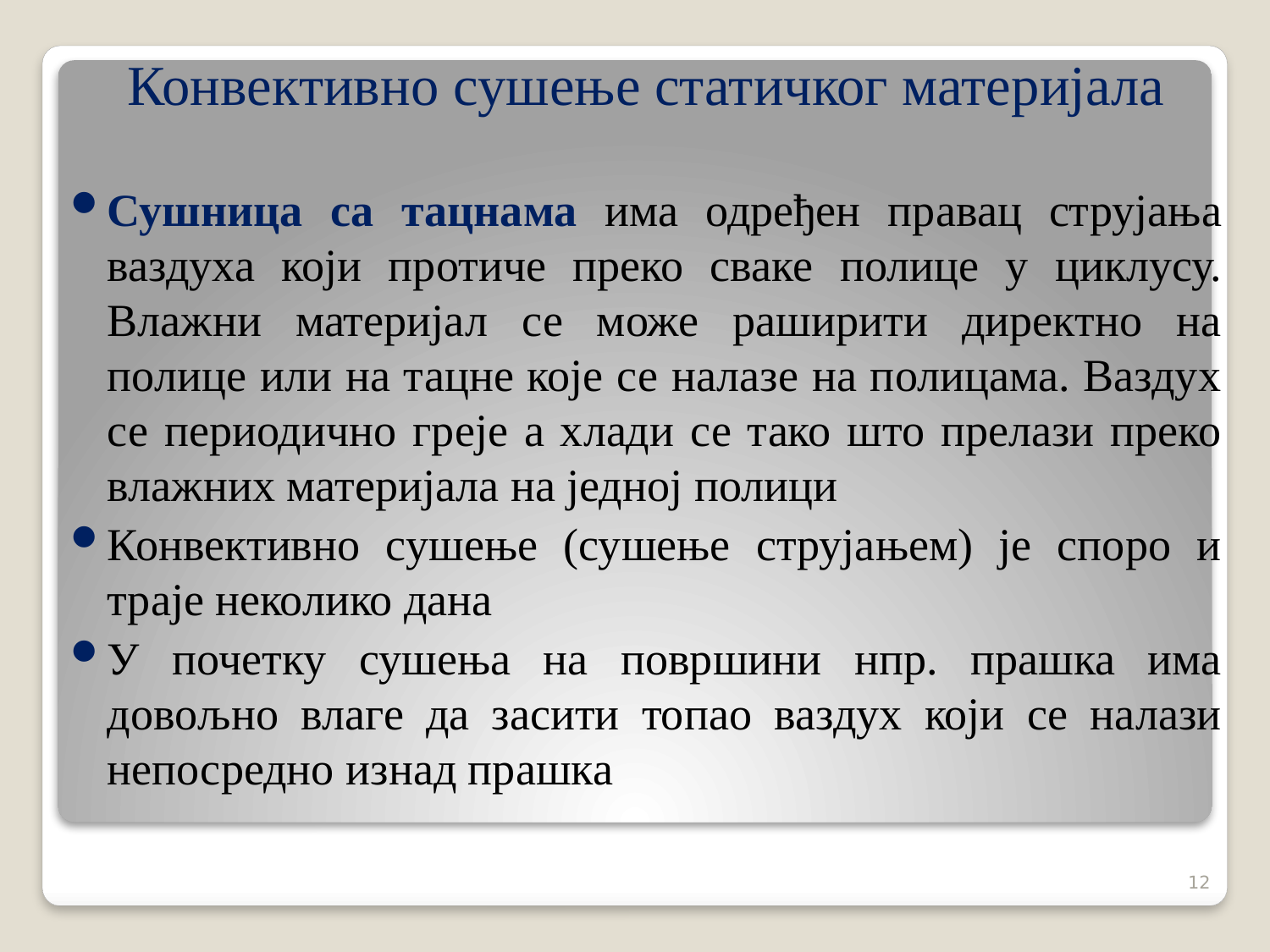

Конвективно сушење статичког материјала

Сушница са тацнама има одређен правац струјања ваздуха који протиче преко сваке полице у циклусу. Влажни материјал се може раширити директно на полице или на тацне које се налазе на полицама. Ваздух се периодично греје а хлади се тако што прелази преко влажних материјала на једној полици
Конвективно сушење (сушење струјањем) је споро и траје неколико дана
У почетку сушења на површини нпр. прашка има довољно влаге да засити топао ваздух који се налази непосредно изнад прашка
12